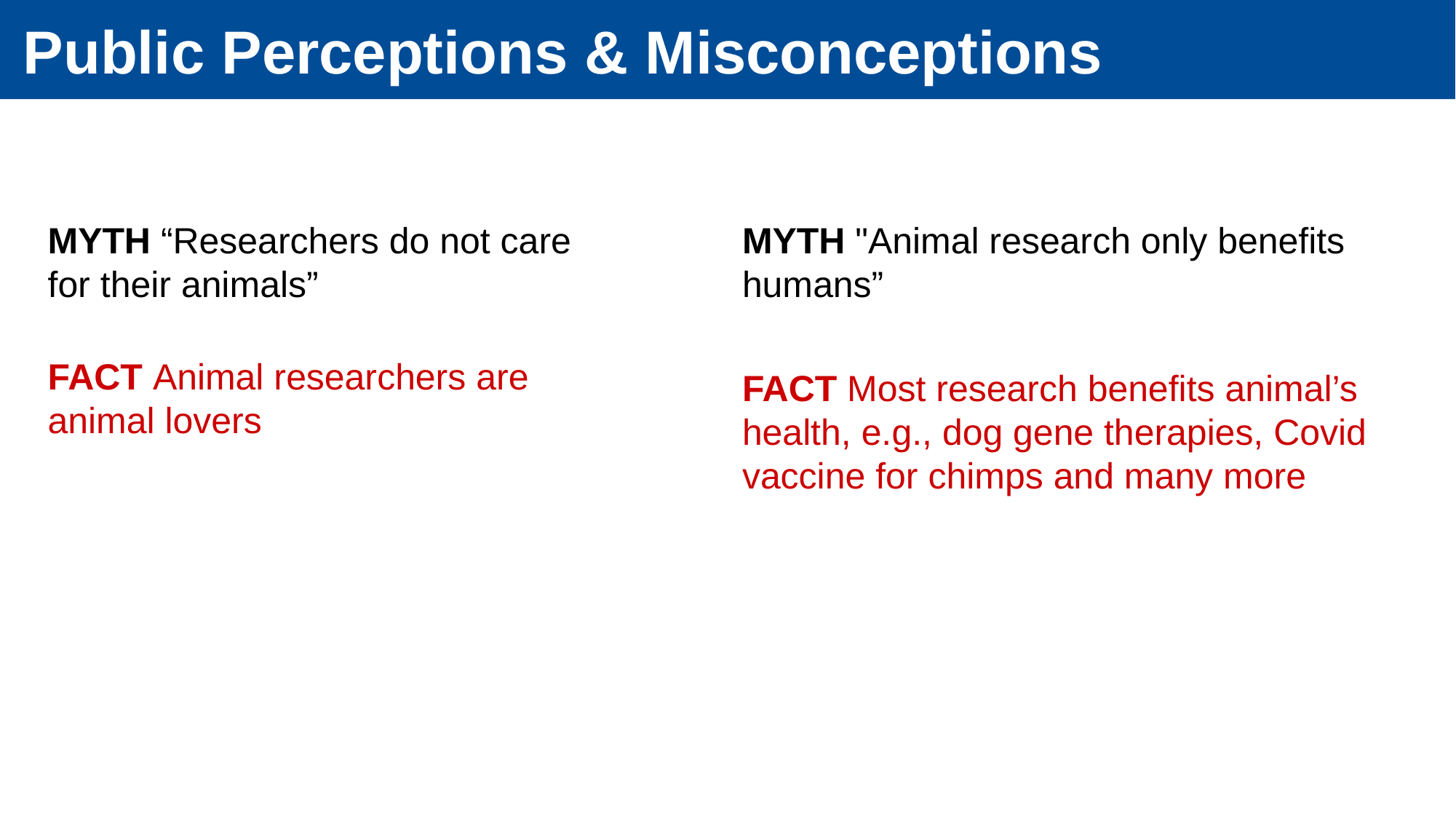

# Public Perceptions & Misconceptions

MYTH “Researchers do not care for their animals”
FACT Animal researchers are animal lovers
MYTH "Animal research only benefits humans”

FACT Most research benefits animal’s health, e.g., dog gene therapies, Covid vaccine for chimps and many more